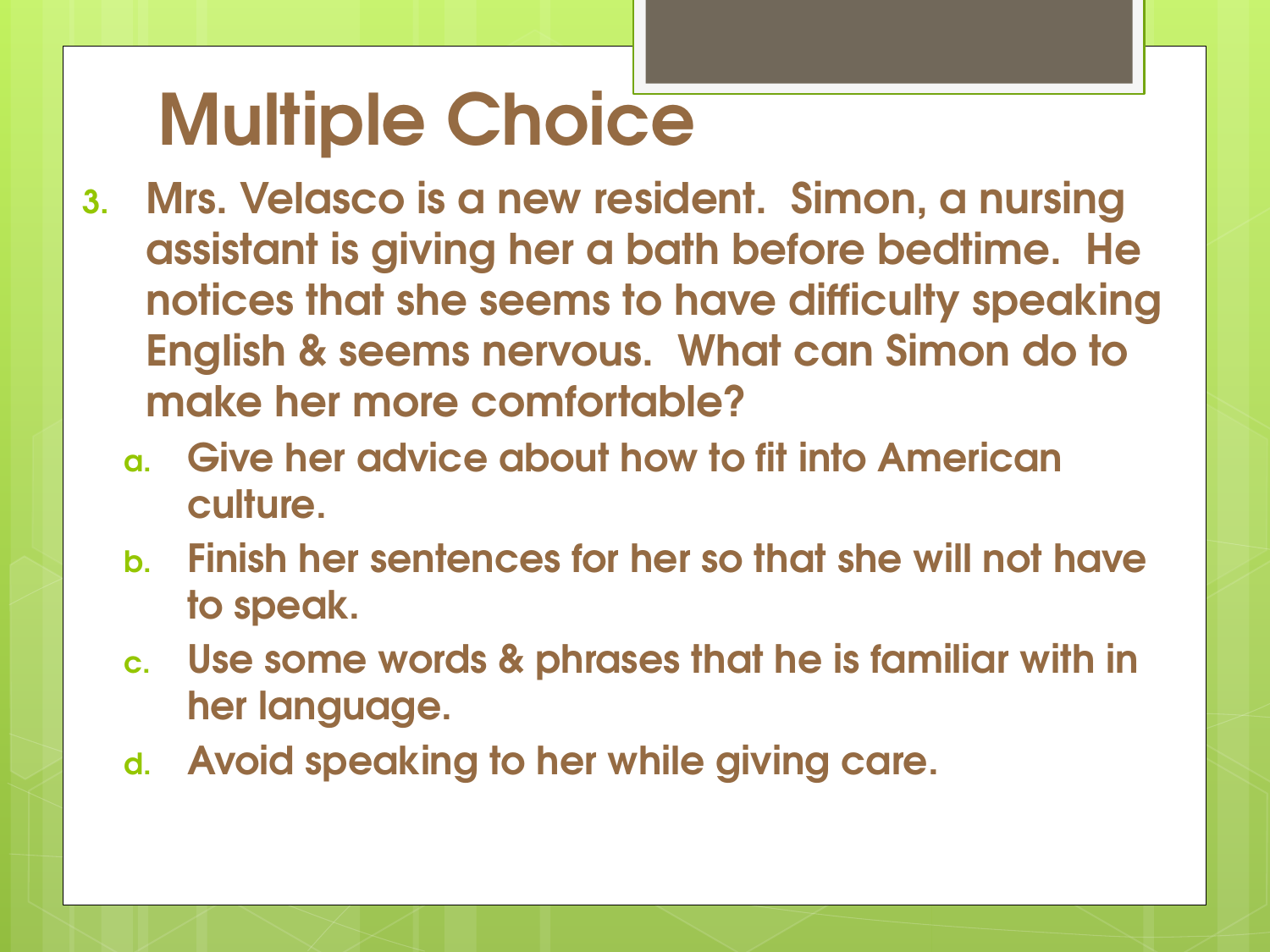

# Multiple Choice
Mrs. Velasco is a new resident.  Simon, a nursing assistant is giving her a bath before bedtime.  He notices that she seems to have difficulty speaking English & seems nervous.  What can Simon do to make her more comfortable?
Give her advice about how to fit into American culture.
Finish her sentences for her so that she will not have to speak.
Use some words & phrases that he is familiar with in her language.
Avoid speaking to her while giving care.